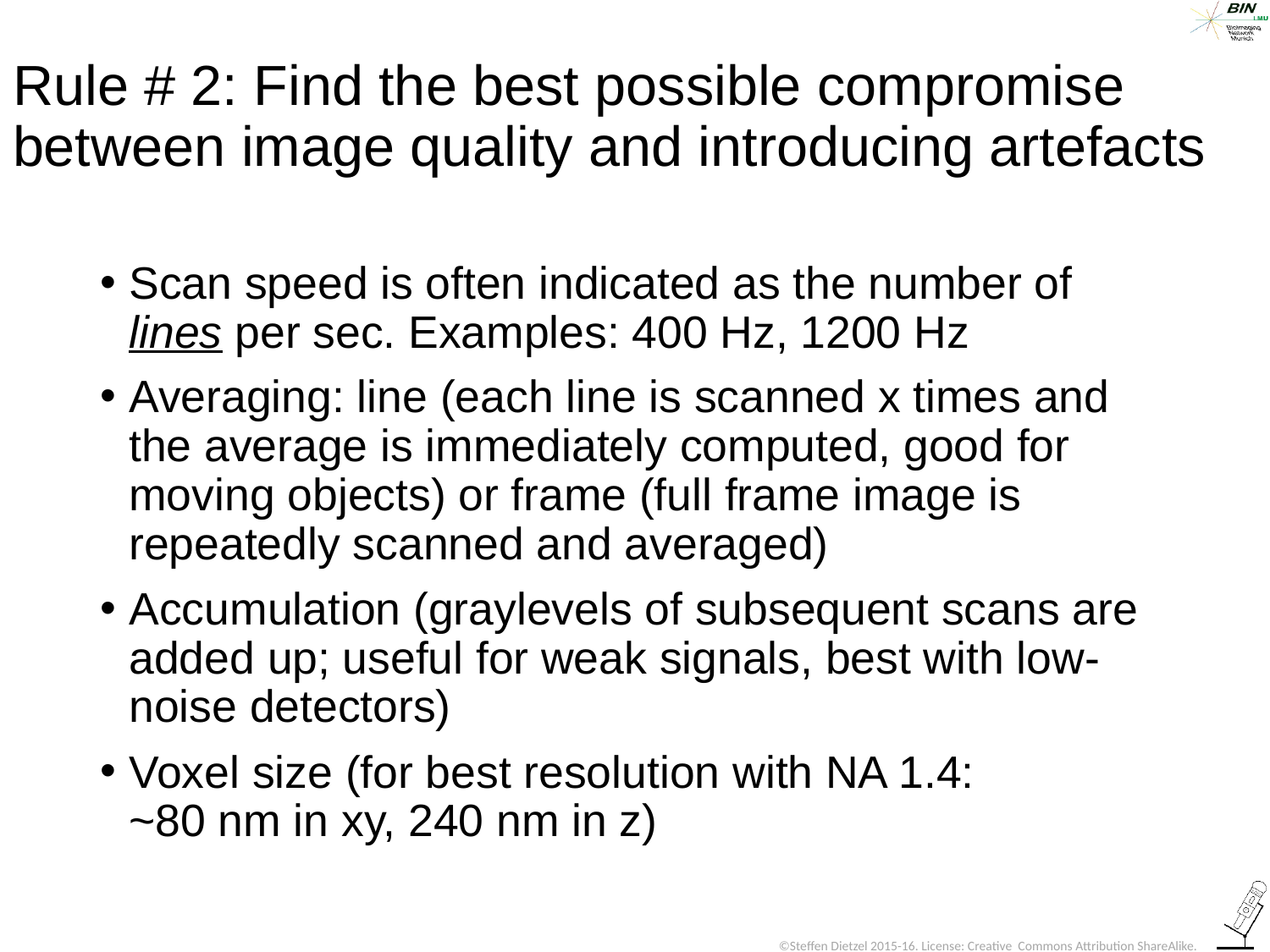

# Rule # 2: Find the best possible compromise between image quality and introducing artefacts
Scan speed is often indicated as the number of lines per sec. Examples: 400 Hz, 1200 Hz
Averaging: line (each line is scanned x times and the average is immediately computed, good for moving objects) or frame (full frame image is repeatedly scanned and averaged)
Accumulation (graylevels of subsequent scans are added up; useful for weak signals, best with low-noise detectors)
Voxel size (for best resolution with NA 1.4:
~80 nm in xy, 240 nm in z)